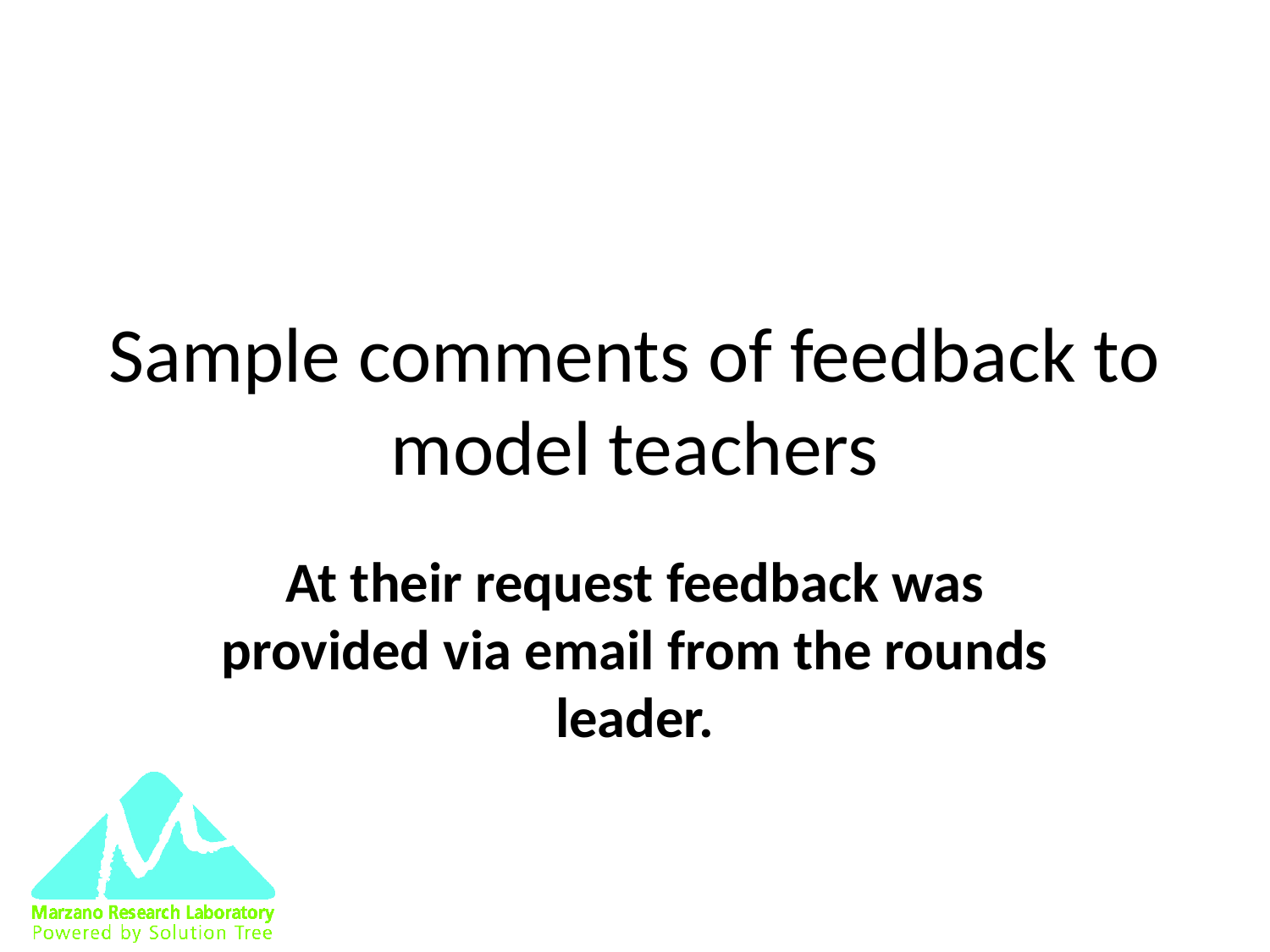

# Sample comments of feedback to model teachers
At their request feedback was provided via email from the rounds leader.